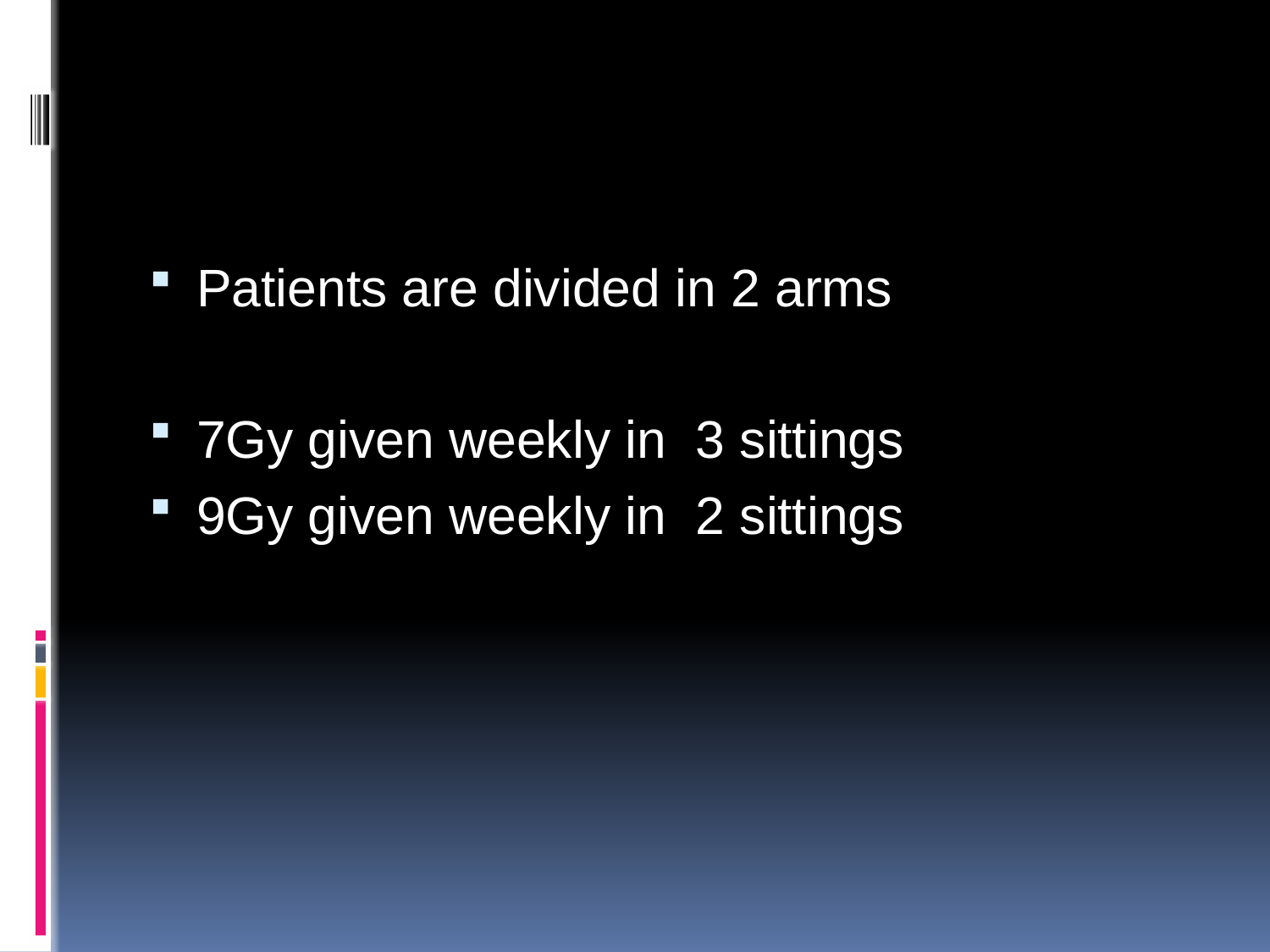

#
Patients are divided in 2 arms

7Gy given weekly in  3 sittings
9Gy given weekly in  2 sittings